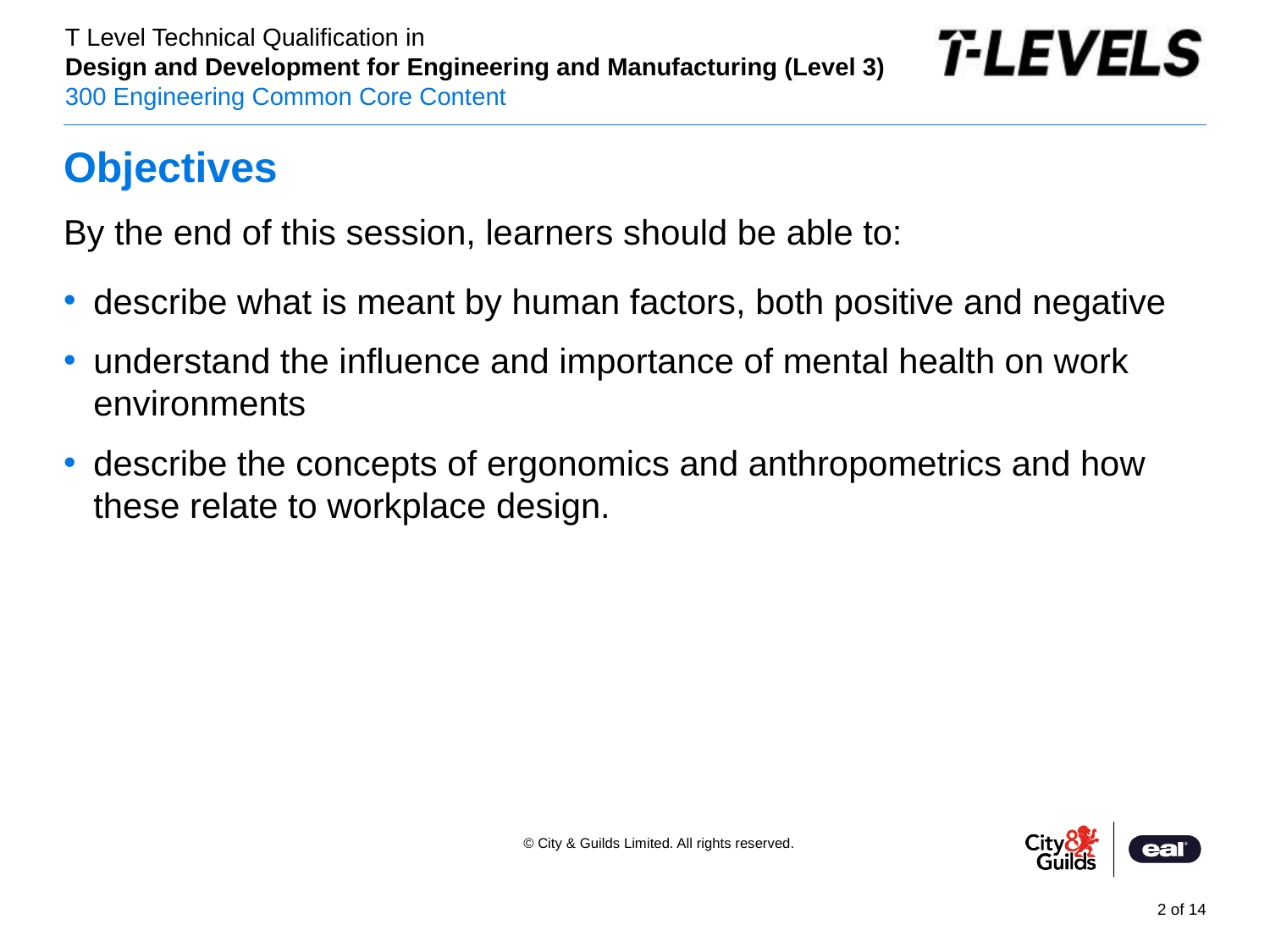

# Objectives
By the end of this session, learners should be able to:
describe what is meant by human factors, both positive and negative
understand the influence and importance of mental health on work environments
describe the concepts of ergonomics and anthropometrics and how these relate to workplace design.